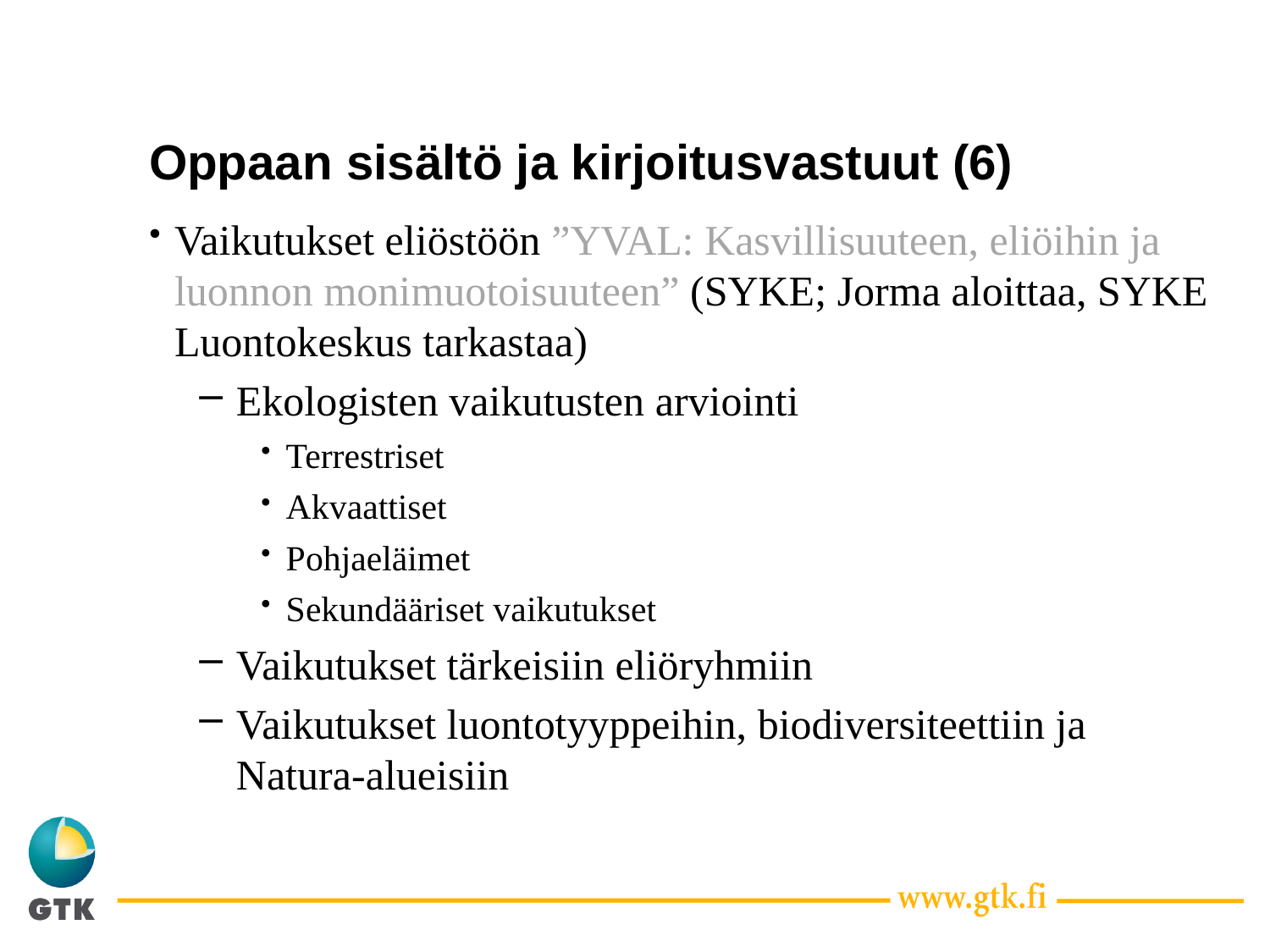

# Oppaan sisältö ja kirjoitusvastuut (6)
Vaikutukset eliöstöön ”YVAL: Kasvillisuuteen, eliöihin ja luonnon monimuotoisuuteen” (SYKE; Jorma aloittaa, SYKE Luontokeskus tarkastaa)
Ekologisten vaikutusten arviointi
Terrestriset
Akvaattiset
Pohjaeläimet
Sekundääriset vaikutukset
Vaikutukset tärkeisiin eliöryhmiin
Vaikutukset luontotyyppeihin, biodiversiteettiin ja Natura-alueisiin